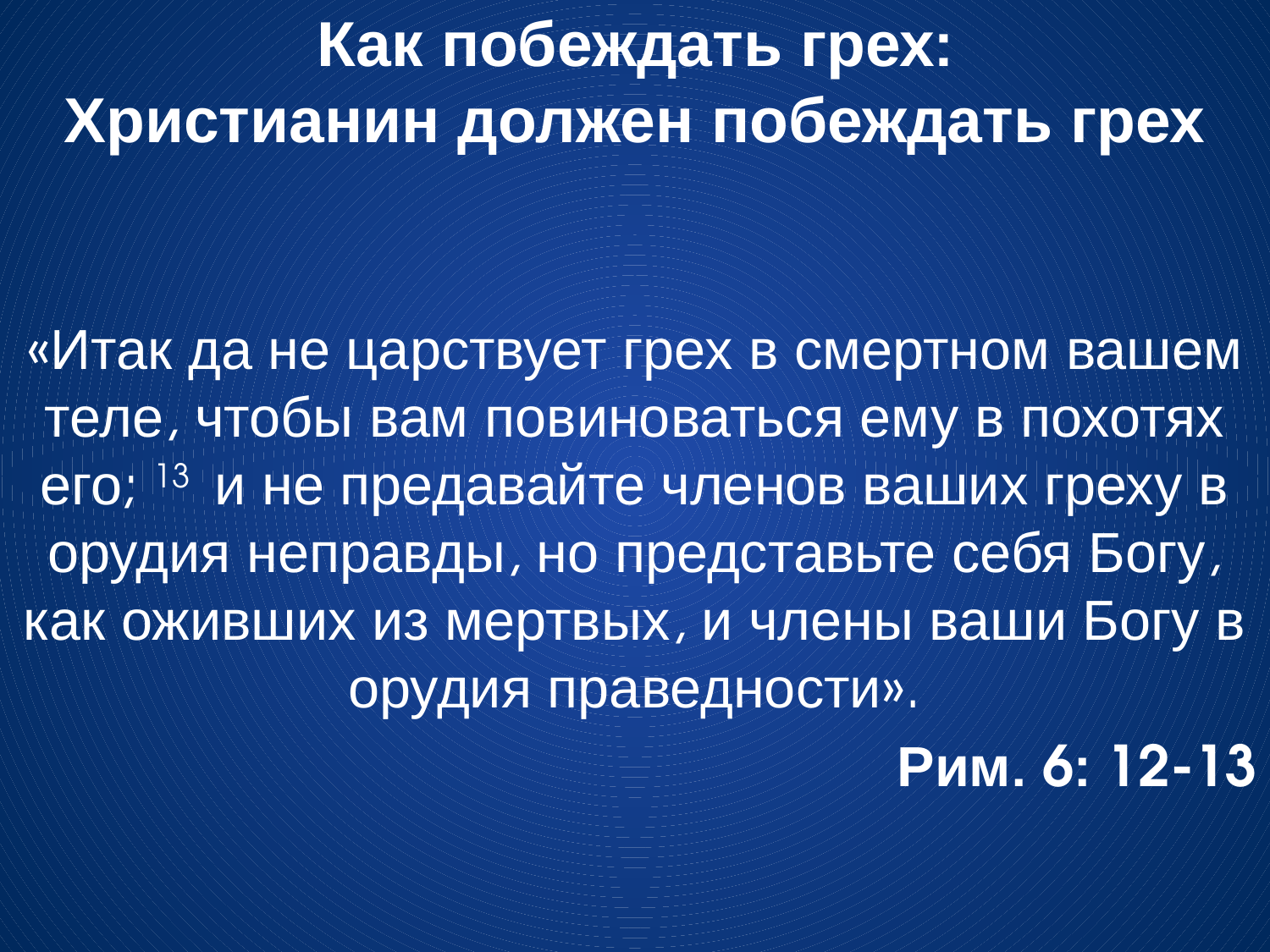

# Как побеждать грех: Христианин должен побеждать грех
«Итак да не царствует грех в смертном вашем теле, чтобы вам повиноваться ему в похотях его; 13  и не предавайте членов ваших греху в орудия неправды, но представьте себя Богу, как оживших из мертвых, и члены ваши Богу в орудия праведности».
Рим. 6: 12-13